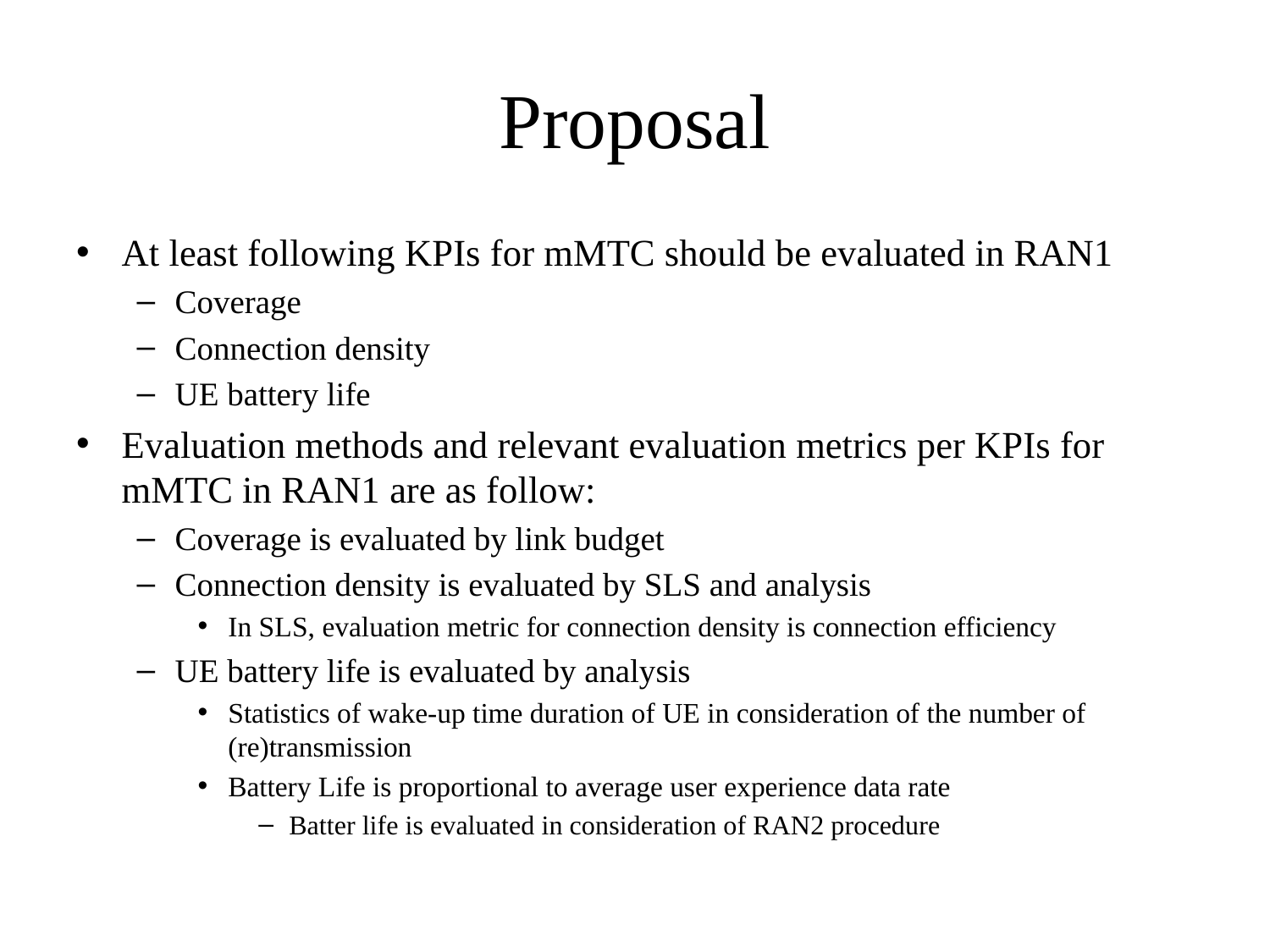

# Proposal
At least following KPIs for mMTC should be evaluated in RAN1
Coverage
Connection density
UE battery life
Evaluation methods and relevant evaluation metrics per KPIs for mMTC in RAN1 are as follow:
Coverage is evaluated by link budget
Connection density is evaluated by SLS and analysis
In SLS, evaluation metric for connection density is connection efficiency
UE battery life is evaluated by analysis
Statistics of wake-up time duration of UE in consideration of the number of (re)transmission
Battery Life is proportional to average user experience data rate
Batter life is evaluated in consideration of RAN2 procedure